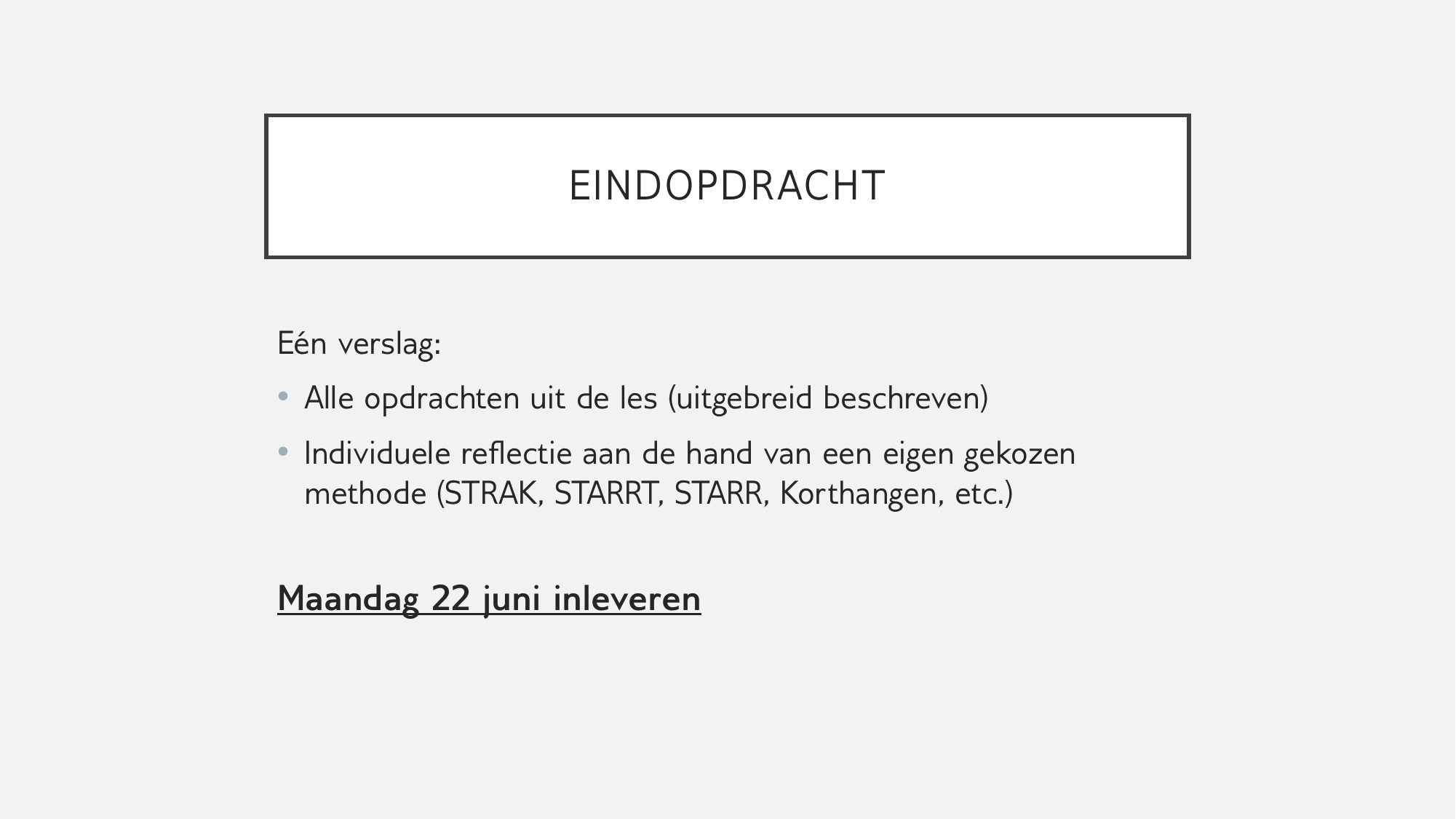

# eindopdracht
Eén verslag:
Alle opdrachten uit de les (uitgebreid beschreven)
Individuele reflectie aan de hand van een eigen gekozen methode (STRAK, STARRT, STARR, Korthangen, etc.)

Maandag 22 juni inleveren